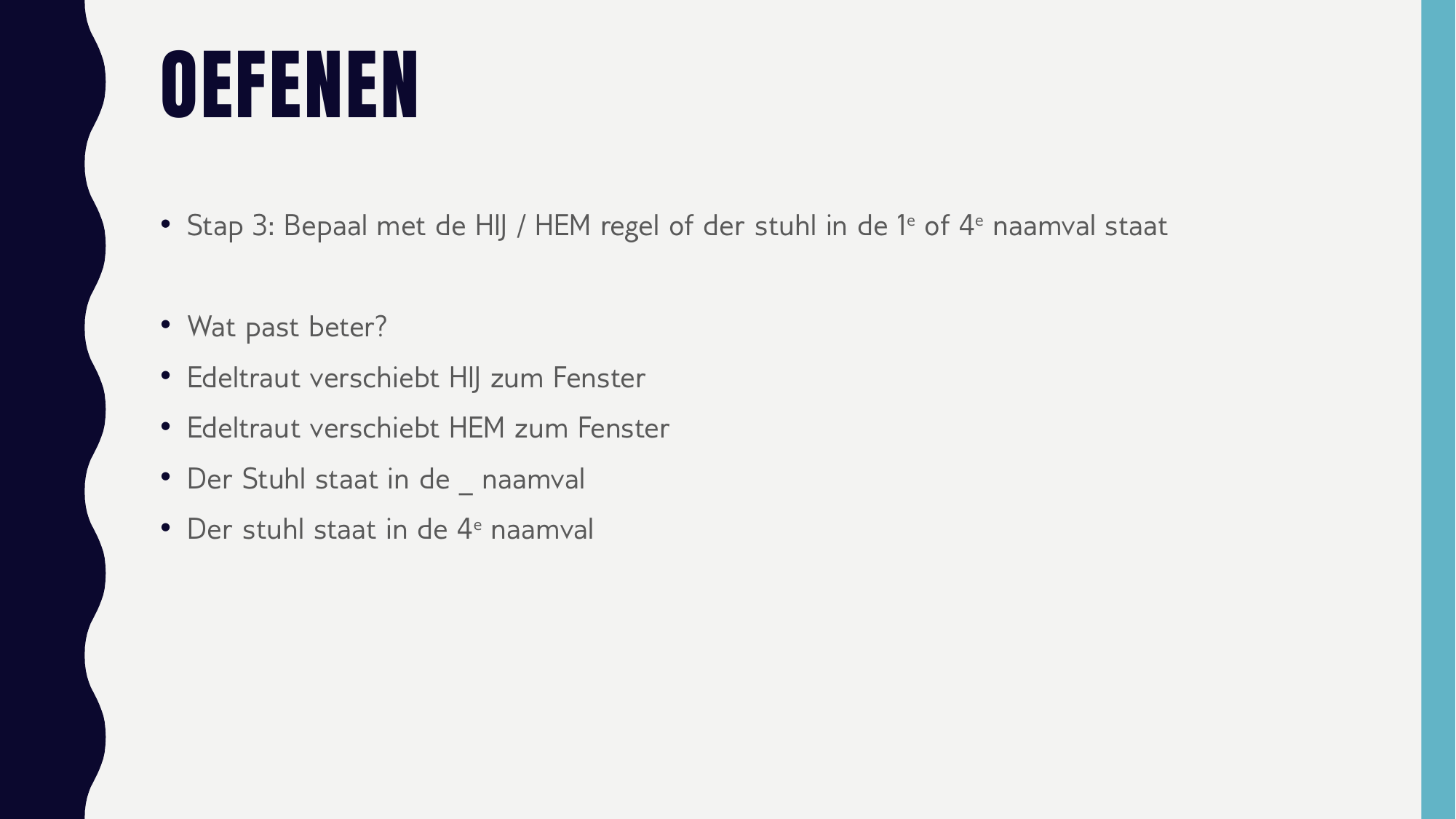

# Oefenen
Stap 3: Bepaal met de HIJ / HEM regel of der stuhl in de 1e of 4e naamval staat

Wat past beter?
Edeltraut verschiebt HIJ zum Fenster
Edeltraut verschiebt HEM zum Fenster
Der Stuhl staat in de _ naamval
Der stuhl staat in de 4e naamval